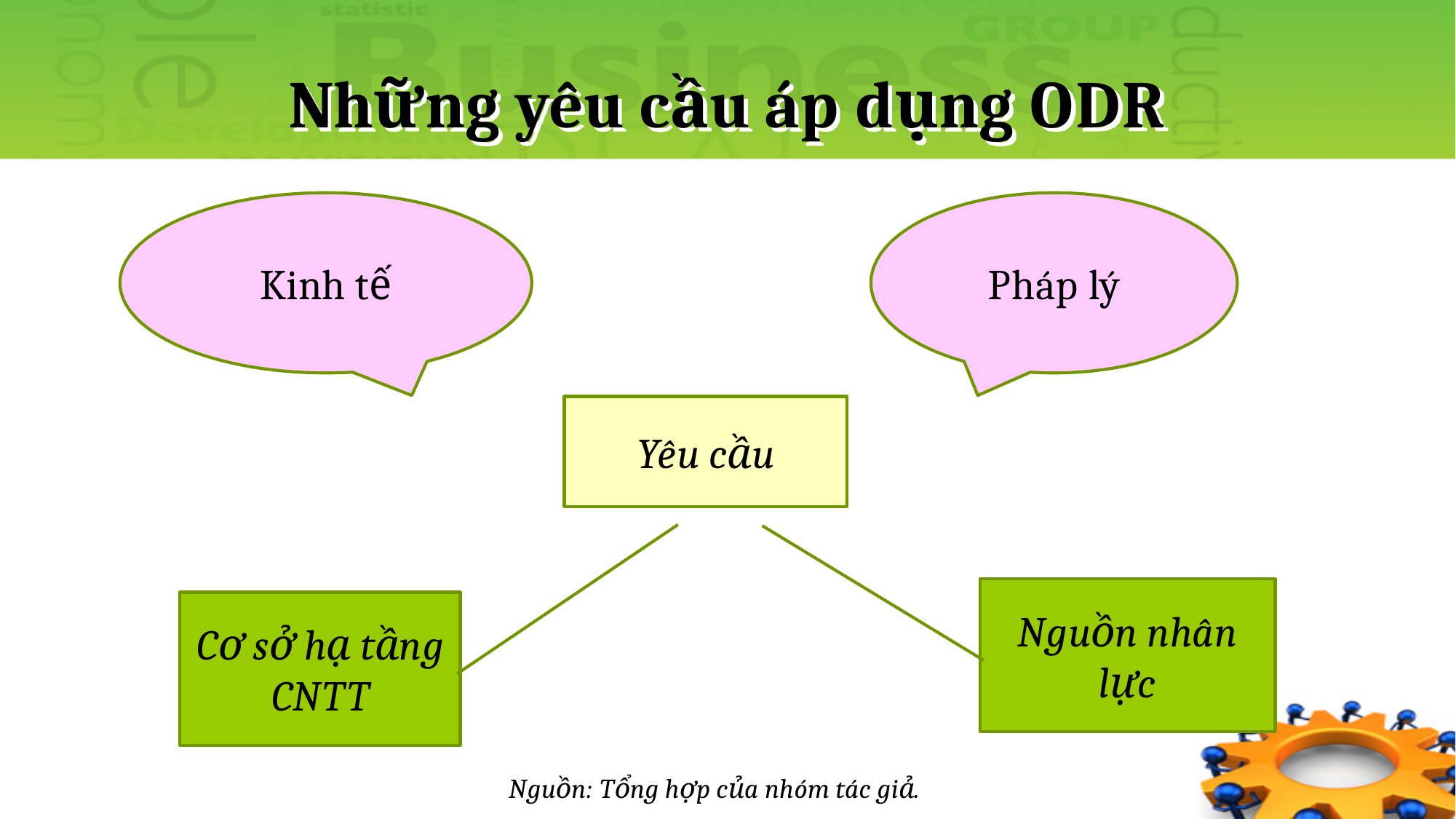

# Những yêu cầu áp dụng ODR
Kinh tế
Pháp lý
Yêu cầu
Nguồn nhân lực
Cơ sở hạ tầng CNTT
Nguồn: Tổng hợp của nhóm tác giả.